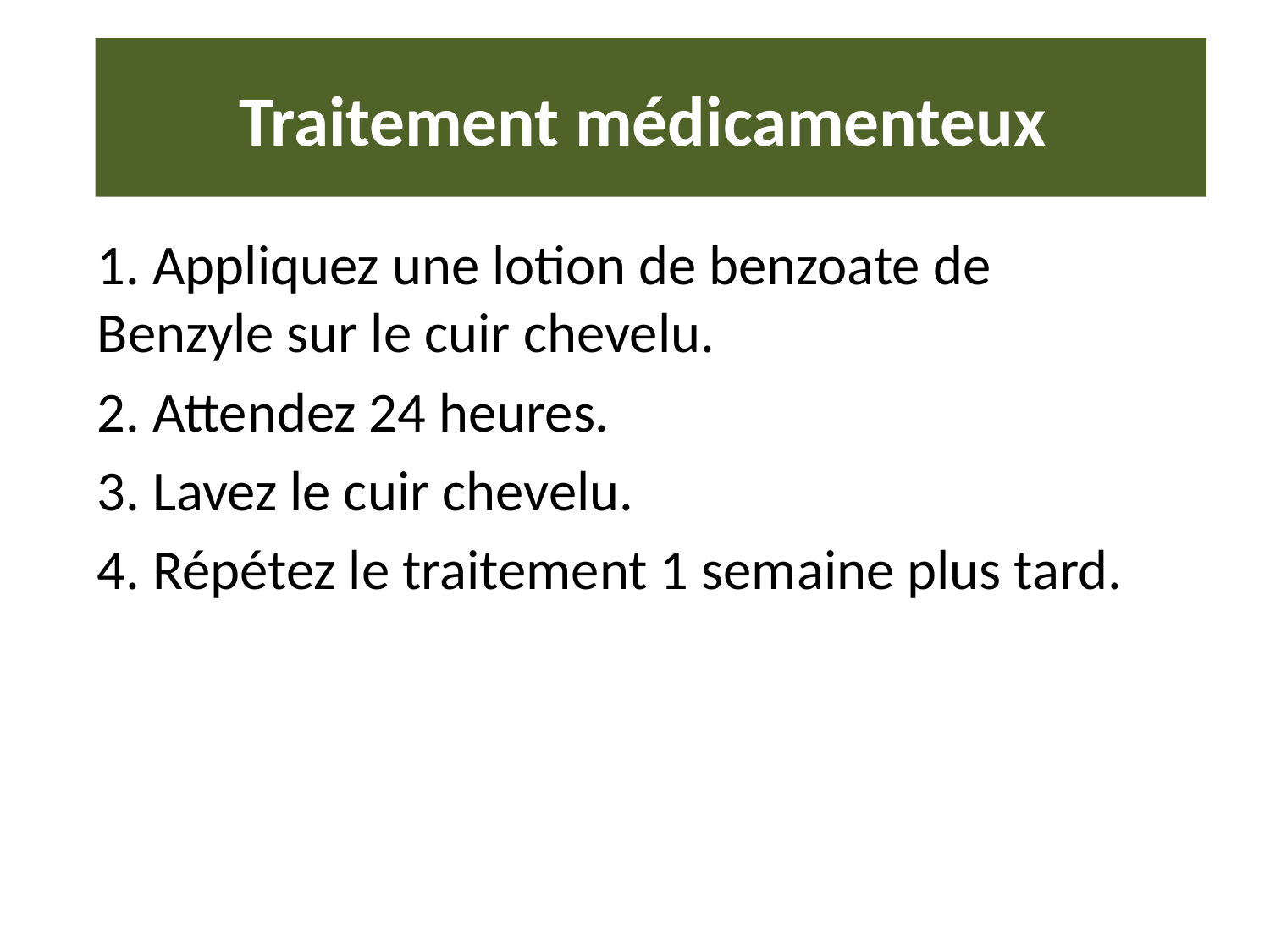

# Traitement médicamenteux
1. Appliquez une lotion de benzoate de Benzyle sur le cuir chevelu.
2. Attendez 24 heures.
3. Lavez le cuir chevelu.
4. Répétez le traitement 1 semaine plus tard.